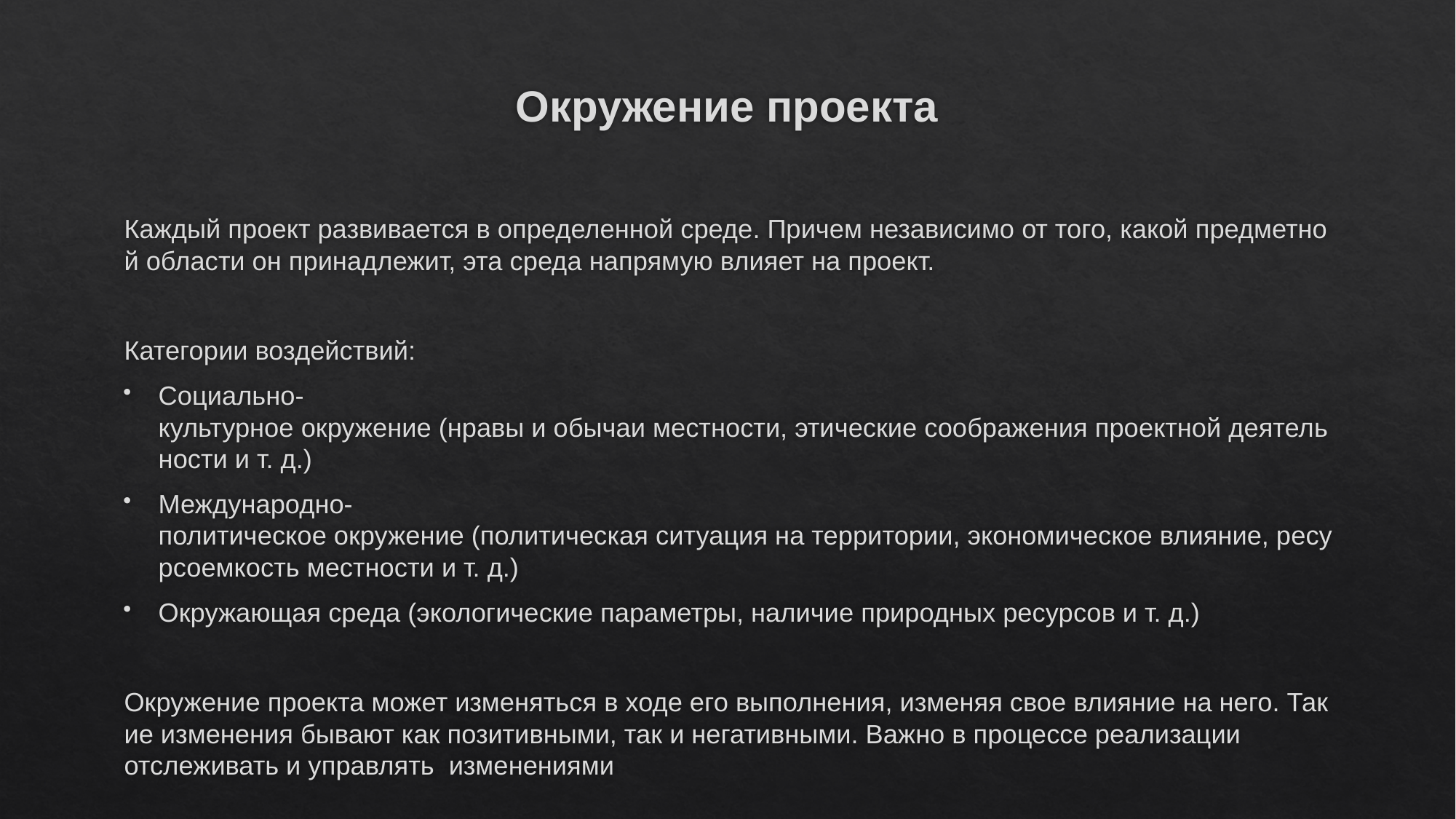

# Окружение проекта
Каждый проект развивается в определенной среде. Причем независимо от того, какой предметной области он принадлежит, эта среда напрямую влияет на проект.

Категории воздействий:
Социально- культурное окружение (нравы и обычаи местности, этические соображения проектной деятельности и т. д.)
Международно-политическое окружение (политическая ситуация на территории, экономическое влияние, ресурсоемкость местности и т. д.)
Окружающая среда (экологические параметры, наличие природных ресурсов и т. д.)

Окружение проекта может изменяться в ходе его выполнения, изменяя свое влияние на него. Такие изменения бывают как позитивными, так и негативными. Важно в процессе реализации  отслеживать и управлять  изменениями